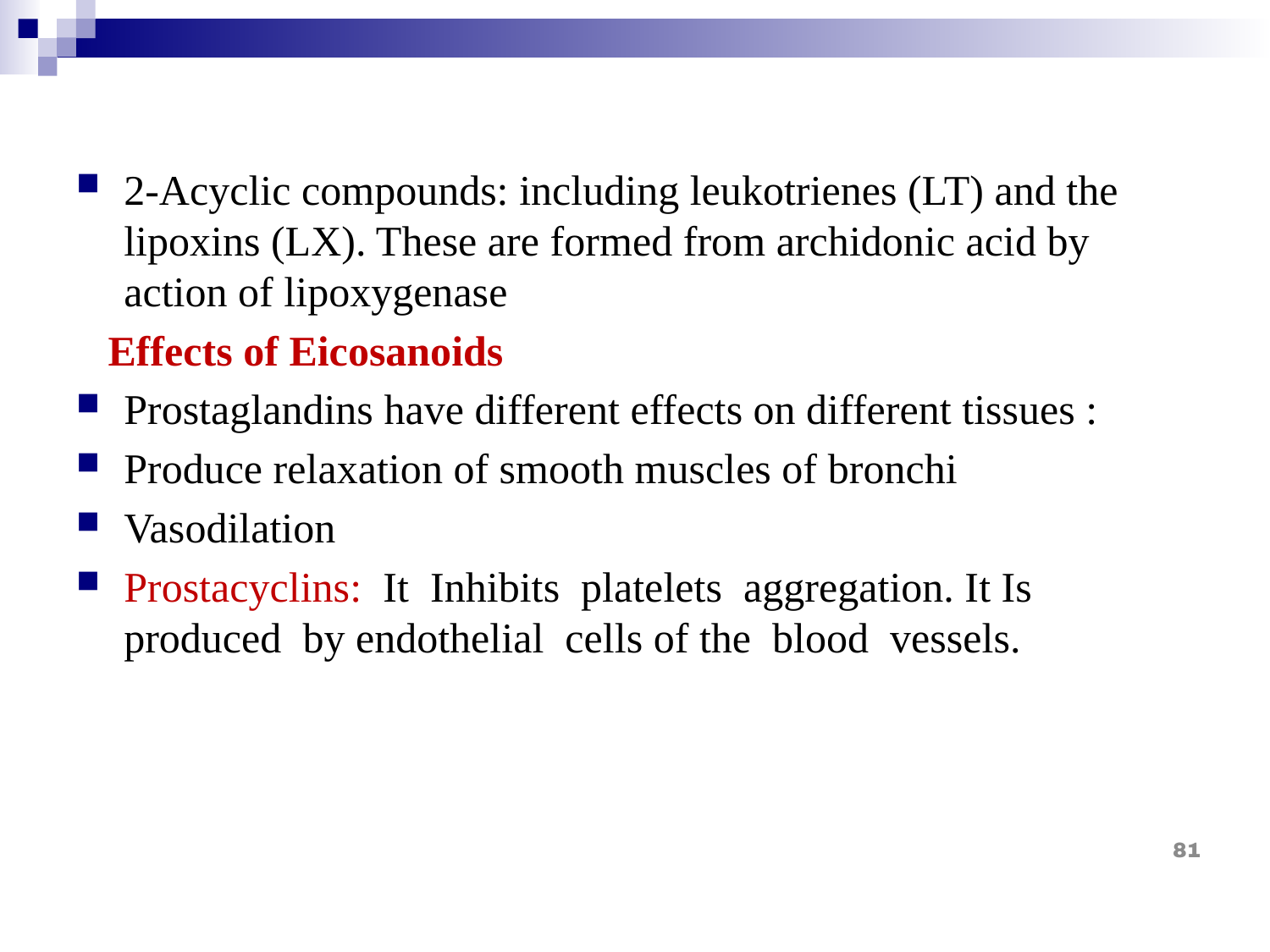

2-Acyclic compounds: including leukotrienes (LT) and the lipoxins (LX). These are formed from archidonic acid by action of lipoxygenase
   Effects of Eicosanoids
Prostaglandins have different effects on different tissues :
Produce relaxation of smooth muscles of bronchi
Vasodilation
Prostacyclins:  It  Inhibits  platelets  aggregation. It Is  produced  by endothelial  cells of the  blood  vessels.
81